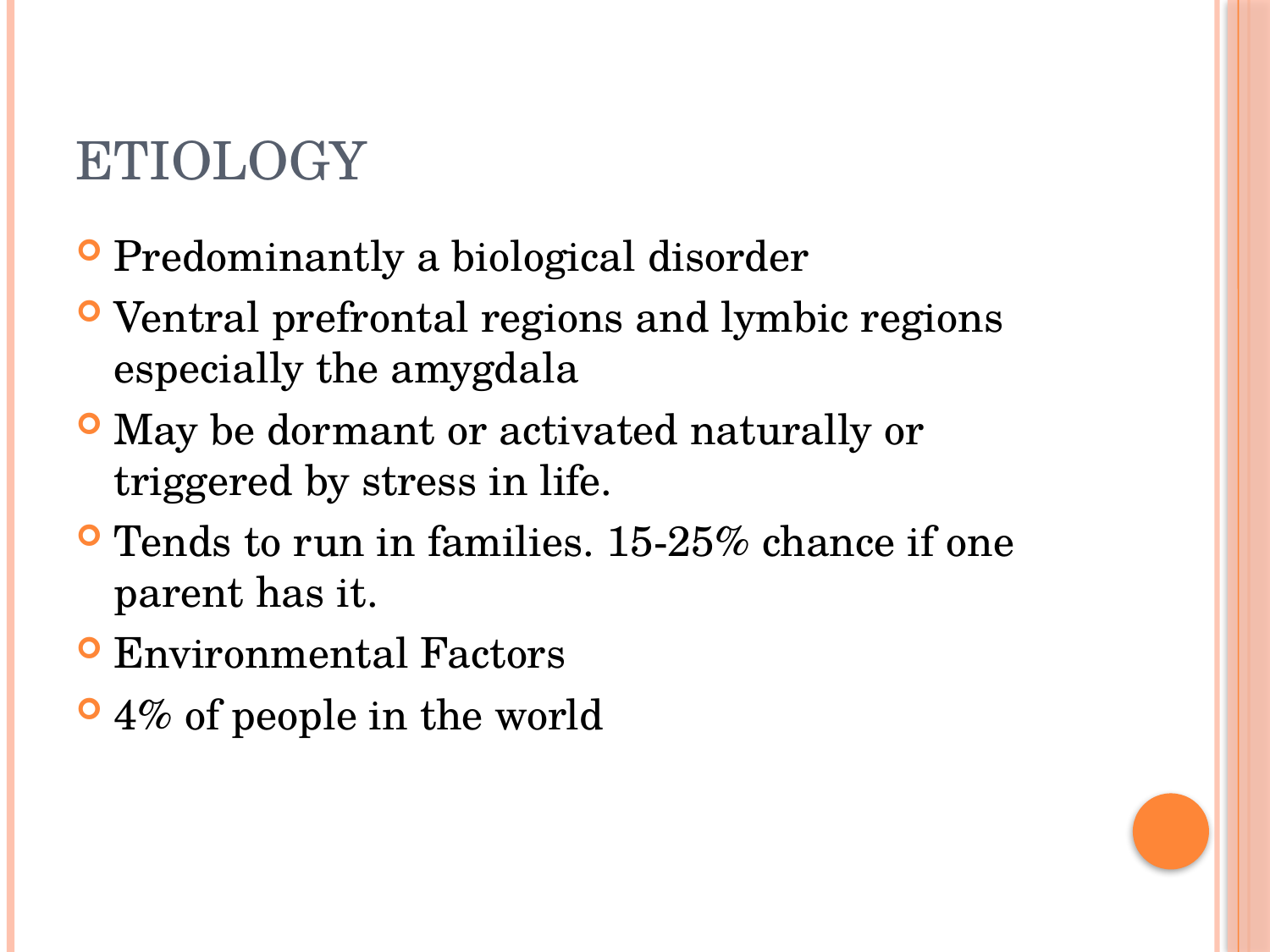

# Etiology
Predominantly a biological disorder
Ventral prefrontal regions and lymbic regions especially the amygdala
May be dormant or activated naturally or triggered by stress in life.
Tends to run in families. 15-25% chance if one parent has it.
Environmental Factors
4% of people in the world